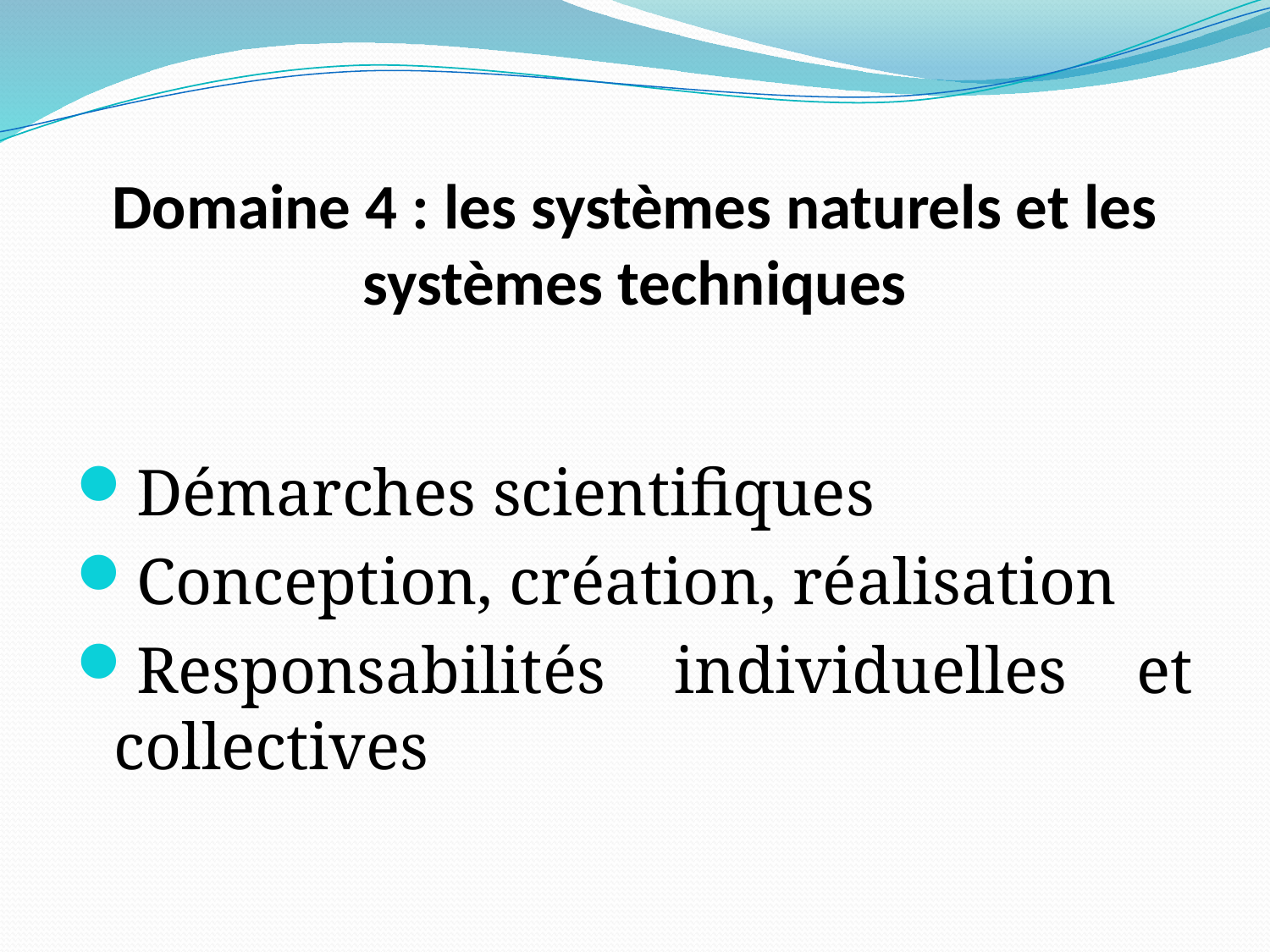

# Domaine 4 : les systèmes naturels et les systèmes techniques

Démarches scientifiques
Conception, création, réalisation
Responsabilités individuelles et collectives